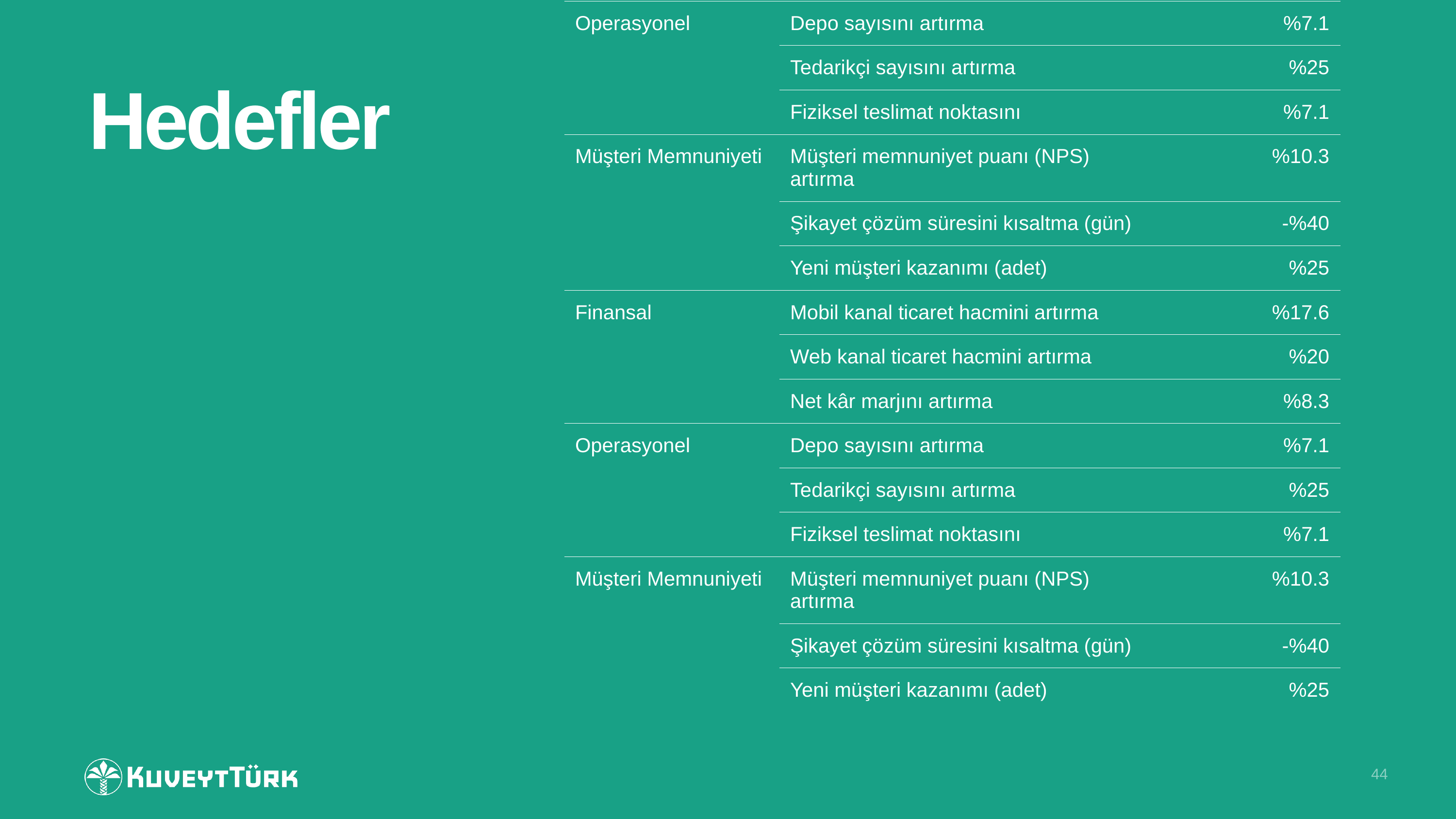

| Hedef Kategorisi | Hedef Açıklaması | % Değişim |
| --- | --- | --- |
| Finansal | Mobil kanal ticaret hacmini artırma | %17.6 |
|  | Web kanal ticaret hacmini artırma | %20 |
|  | Net kâr marjını artırma | %8.3 |
| Operasyonel | Depo sayısını artırma | %7.1 |
|  | Tedarikçi sayısını artırma | %25 |
|  | Fiziksel teslimat noktasını | %7.1 |
| Müşteri Memnuniyeti | Müşteri memnuniyet puanı (NPS) artırma | %10.3 |
|  | Şikayet çözüm süresini kısaltma (gün) | -%40 |
|  | Yeni müşteri kazanımı (adet) | %25 |
| Finansal | Mobil kanal ticaret hacmini artırma | %17.6 |
|  | Web kanal ticaret hacmini artırma | %20 |
|  | Net kâr marjını artırma | %8.3 |
| Operasyonel | Depo sayısını artırma | %7.1 |
|  | Tedarikçi sayısını artırma | %25 |
|  | Fiziksel teslimat noktasını | %7.1 |
| Müşteri Memnuniyeti | Müşteri memnuniyet puanı (NPS) artırma | %10.3 |
|  | Şikayet çözüm süresini kısaltma (gün) | -%40 |
|  | Yeni müşteri kazanımı (adet) | %25 |
Hedefler
44